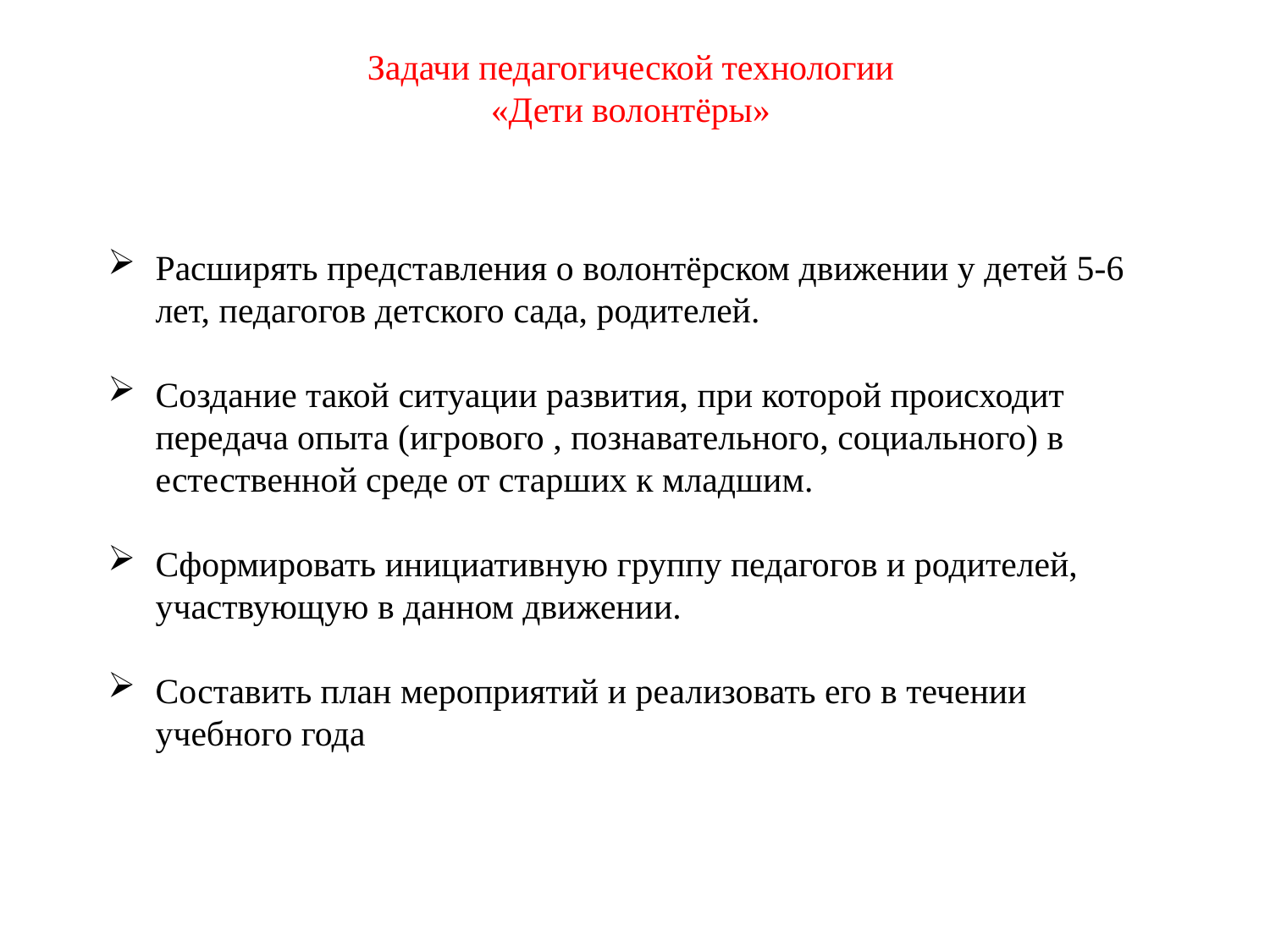

# Задачи педагогической технологии «Дети ­волонтёры»
Расширять представления о волонтёрском движении у детей 5-6 лет, педагогов детского сада, родителей.

Создание такой ситуации развития, при которой происходит передача опыта (игрового , познавательного, социального) в естественной среде от старших к младшим.

Сформировать инициативную группу педагогов и родителей, участвующую в данном движении.

Составить план мероприятий и реализовать его в течении учебного года